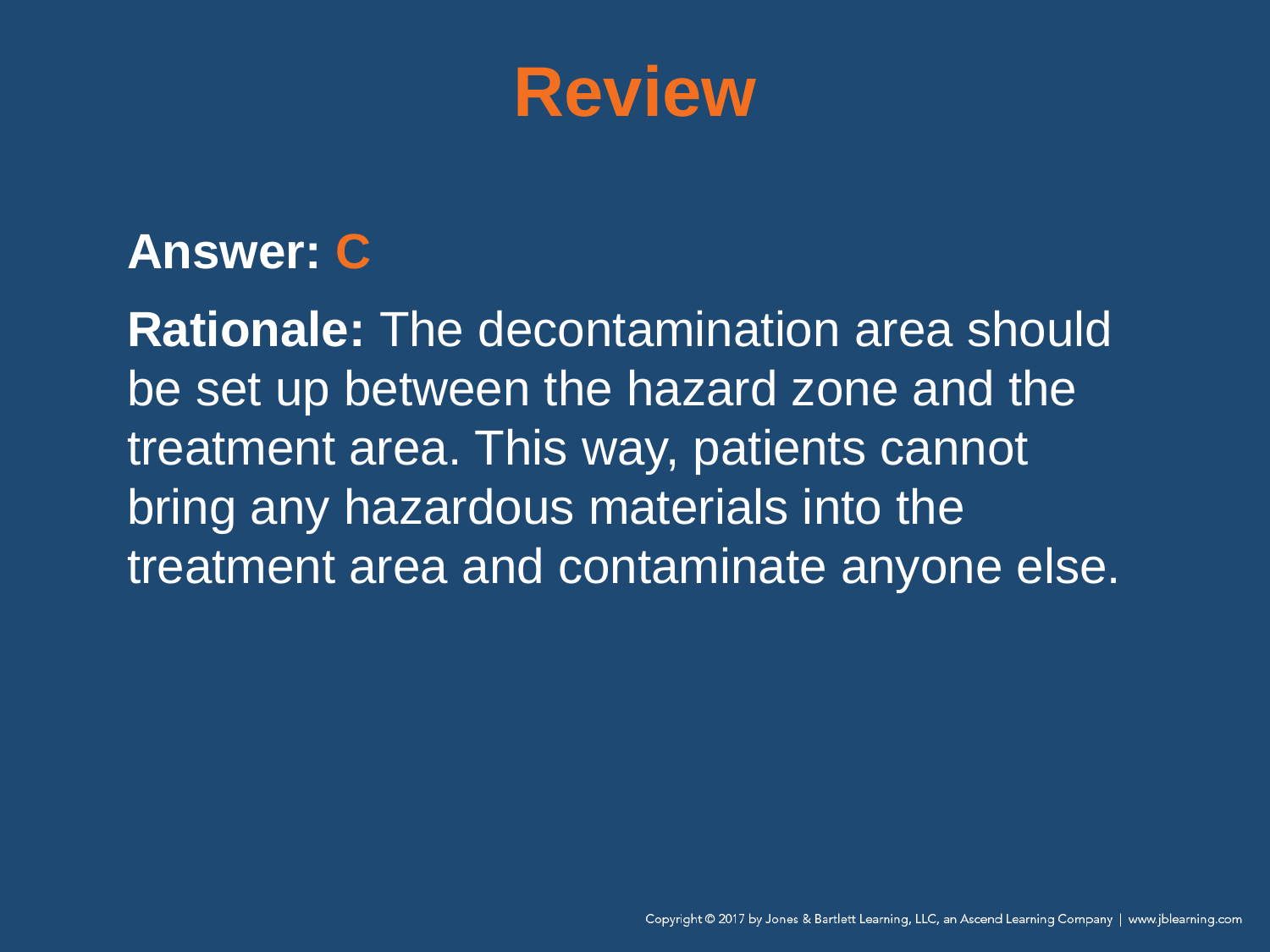

# Review
Answer: C
Rationale: The decontamination area should be set up between the hazard zone and the treatment area. This way, patients cannot bring any hazardous materials into the treatment area and contaminate anyone else.